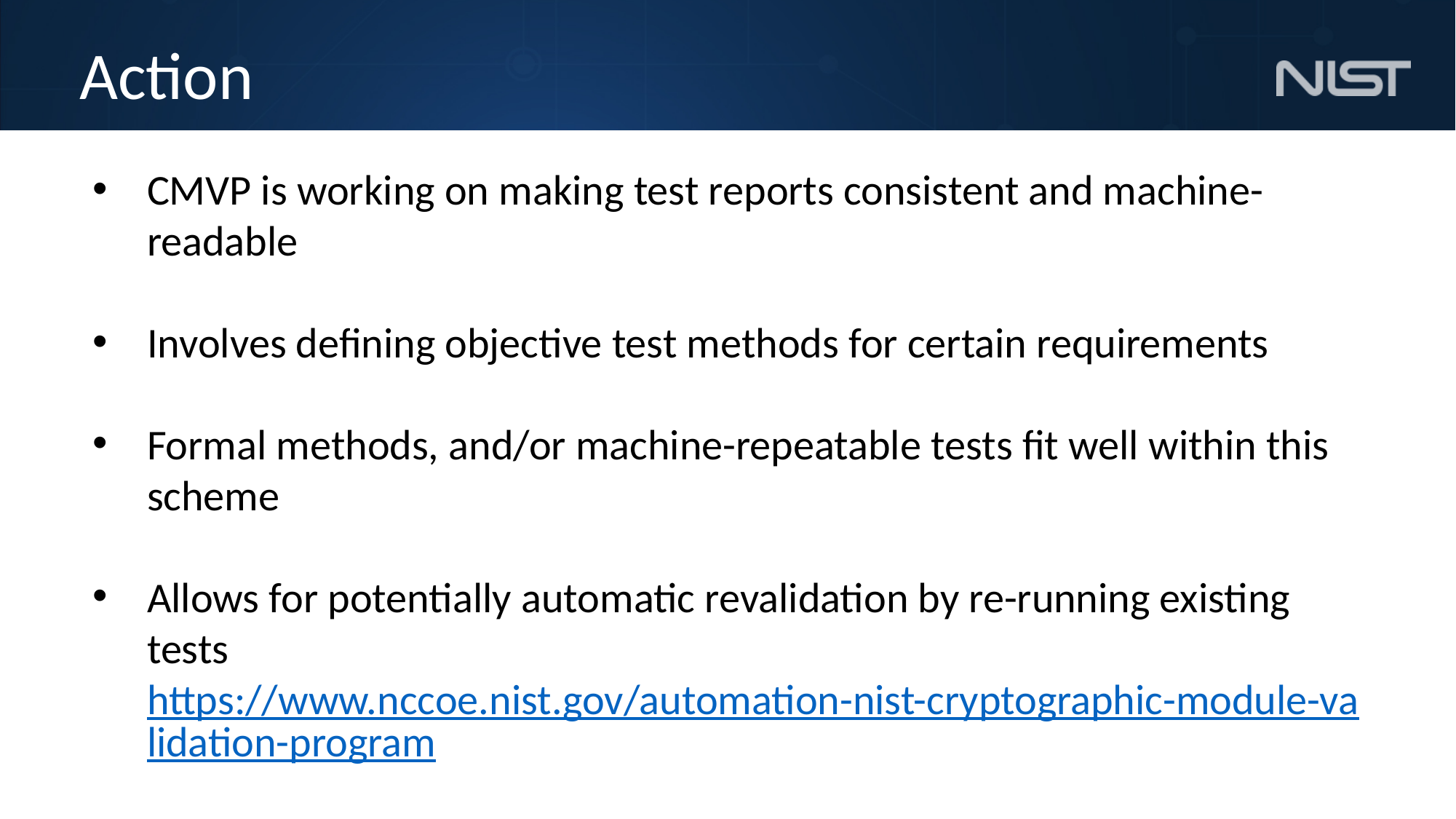

# Action
CMVP is working on making test reports consistent and machine-readable
Involves defining objective test methods for certain requirements
Formal methods, and/or machine-repeatable tests fit well within this scheme
Allows for potentially automatic revalidation by re-running existing tests
https://www.nccoe.nist.gov/automation-nist-cryptographic-module-validation-program